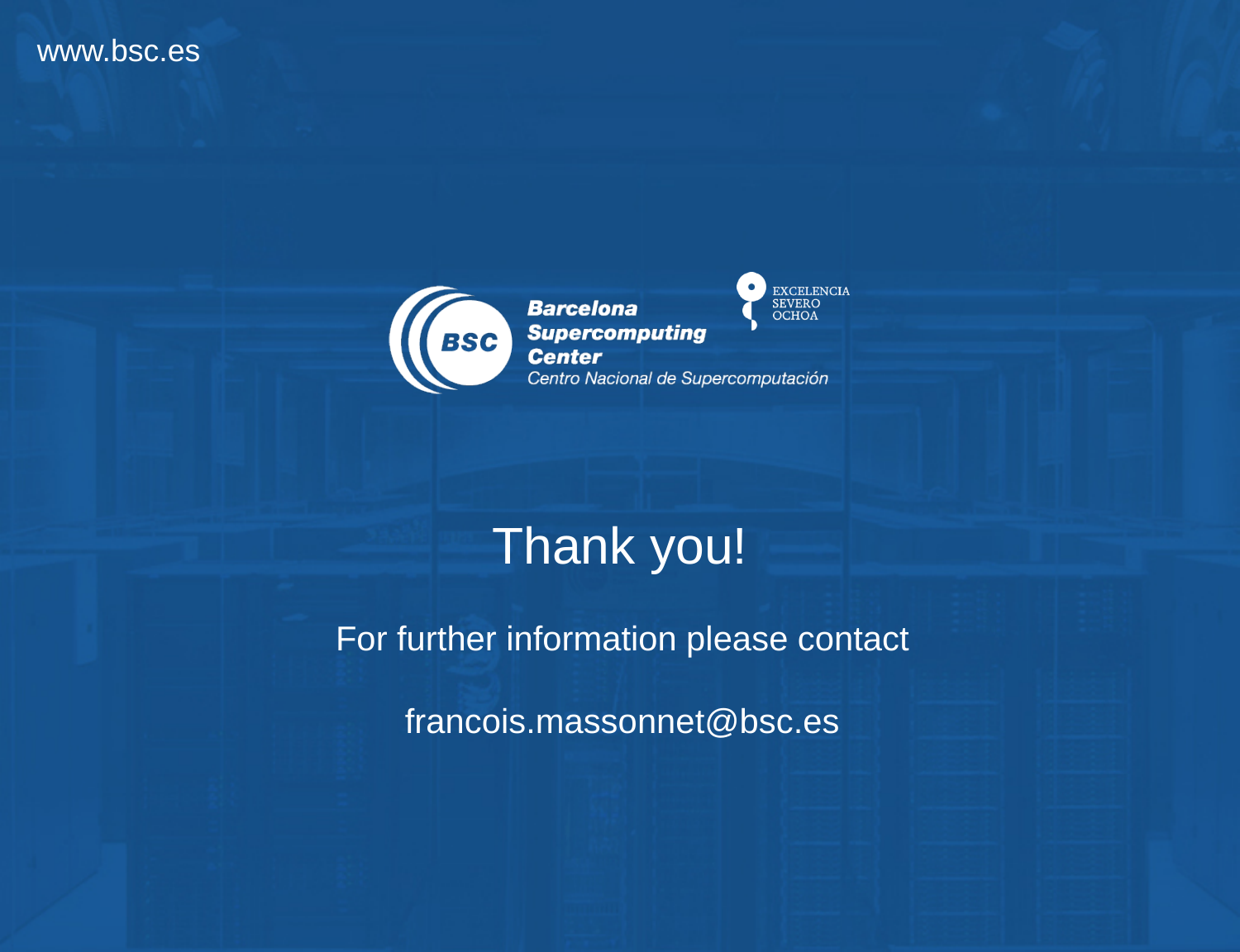

Thank you!
For further information please contact

francois.massonnet@bsc.es